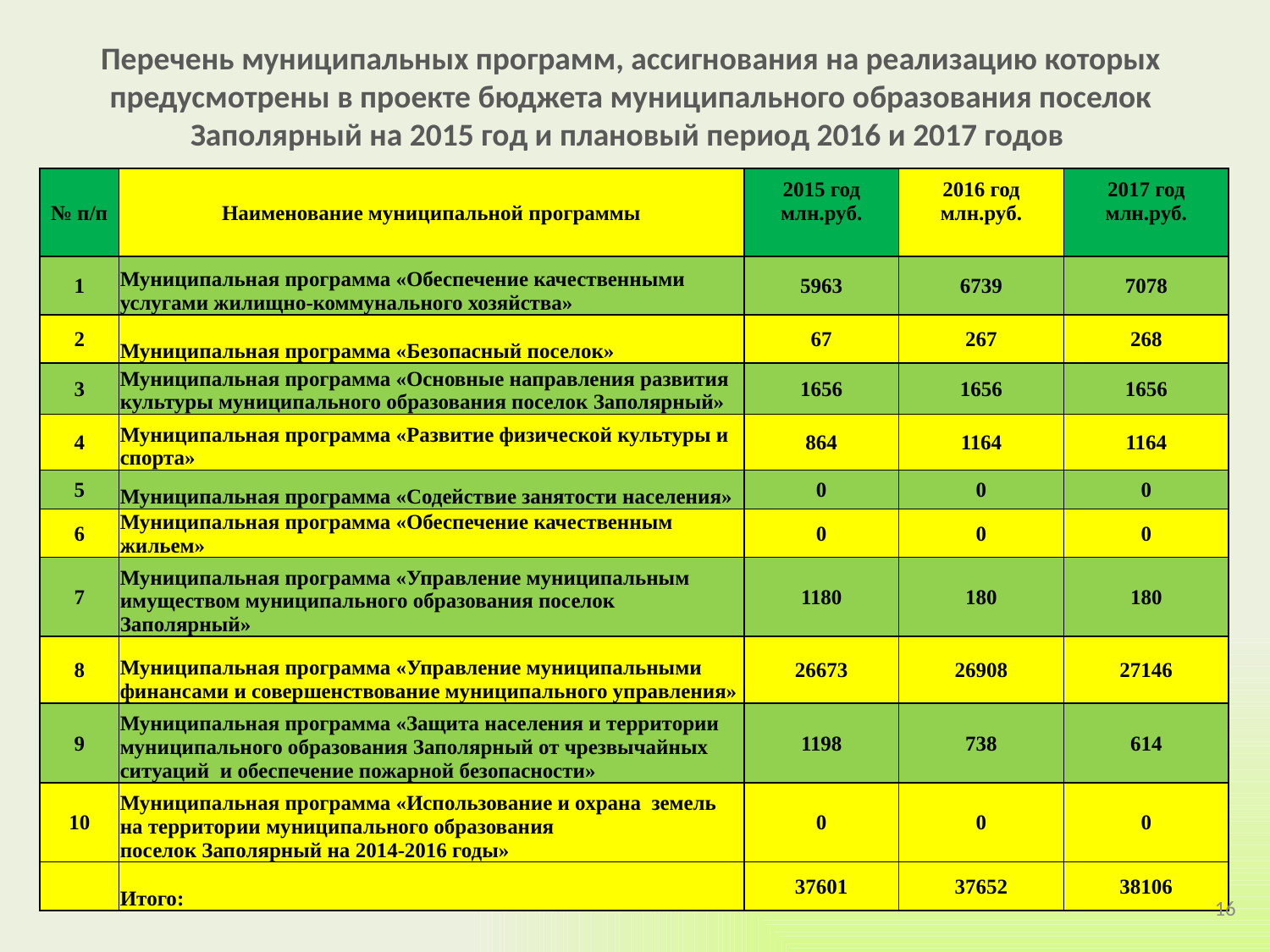

# Перечень муниципальных программ, ассигнования на реализацию которых предусмотрены в проекте бюджета муниципального образования поселок Заполярный на 2015 год и плановый период 2016 и 2017 годов
| № п/п | Наименование муниципальной программы | 2015 год млн.руб. | 2016 год млн.руб. | 2017 год млн.руб. |
| --- | --- | --- | --- | --- |
| 1 | Муниципальная программа «Обеспечение качественными услугами жилищно-коммунального хозяйства» | 5963 | 6739 | 7078 |
| 2 | Муниципальная программа «Безопасный поселок» | 67 | 267 | 268 |
| 3 | Муниципальная программа «Основные направления развития культуры муниципального образования поселок Заполярный» | 1656 | 1656 | 1656 |
| 4 | Муниципальная программа «Развитие физической культуры и спорта» | 864 | 1164 | 1164 |
| 5 | Муниципальная программа «Содействие занятости населения» | 0 | 0 | 0 |
| 6 | Муниципальная программа «Обеспечение качественным жильем» | 0 | 0 | 0 |
| 7 | Муниципальная программа «Управление муниципальным имуществом муниципального образования поселок Заполярный» | 1180 | 180 | 180 |
| 8 | Муниципальная программа «Управление муниципальными финансами и совершенствование муниципального управления» | 26673 | 26908 | 27146 |
| 9 | Муниципальная программа «Защита населения и территории муниципального образования Заполярный от чрезвычайных ситуаций и обеспечение пожарной безопасности» | 1198 | 738 | 614 |
| 10 | Муниципальная программа «Использование и охрана земель на территории муниципального образования поселок Заполярный на 2014-2016 годы» | 0 | 0 | 0 |
|  | Итого: | 37601 | 37652 | 38106 |
16